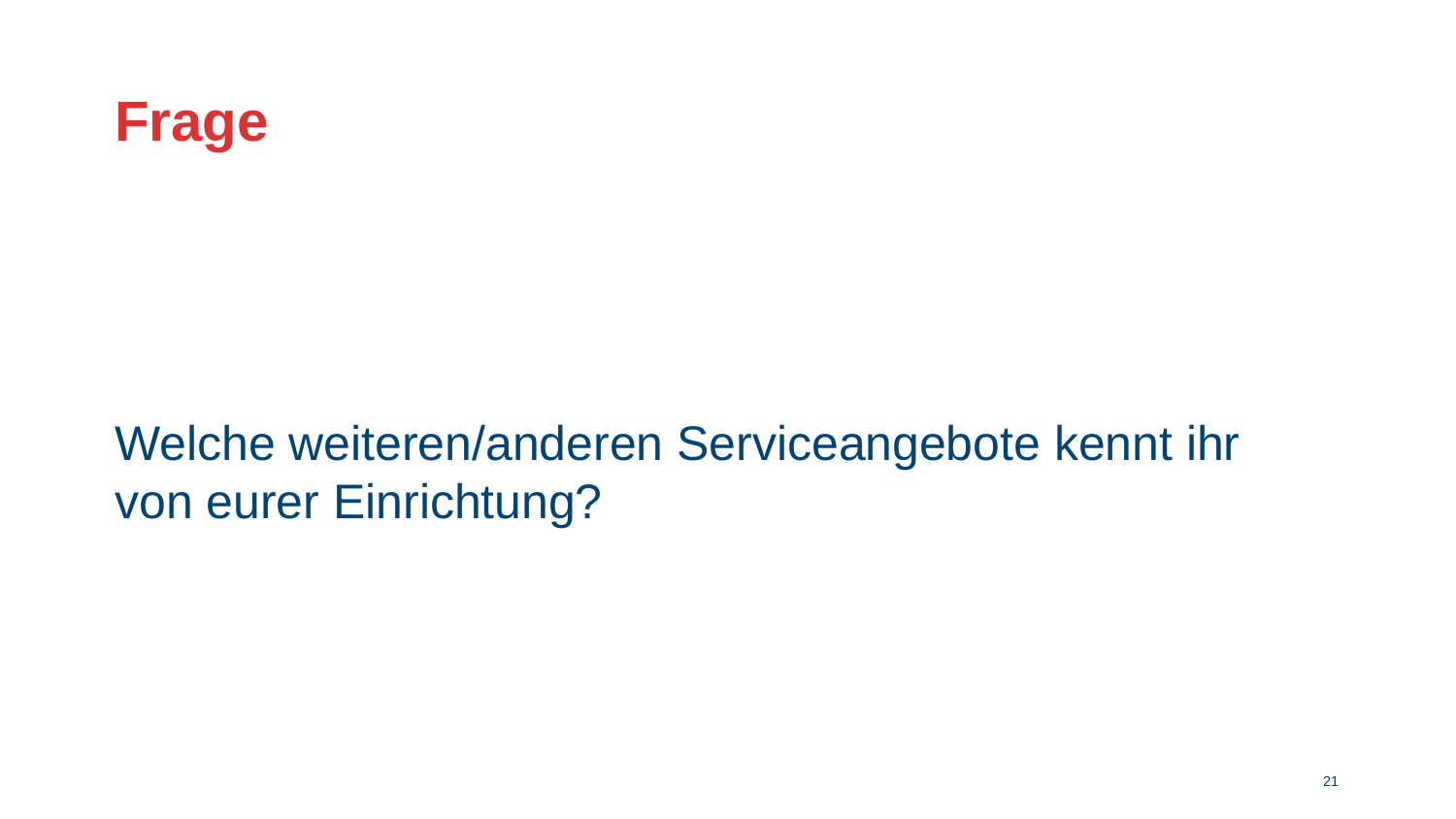

# Frage
Welche weiteren/anderen Serviceangebote kennt ihr von eurer Einrichtung?
21